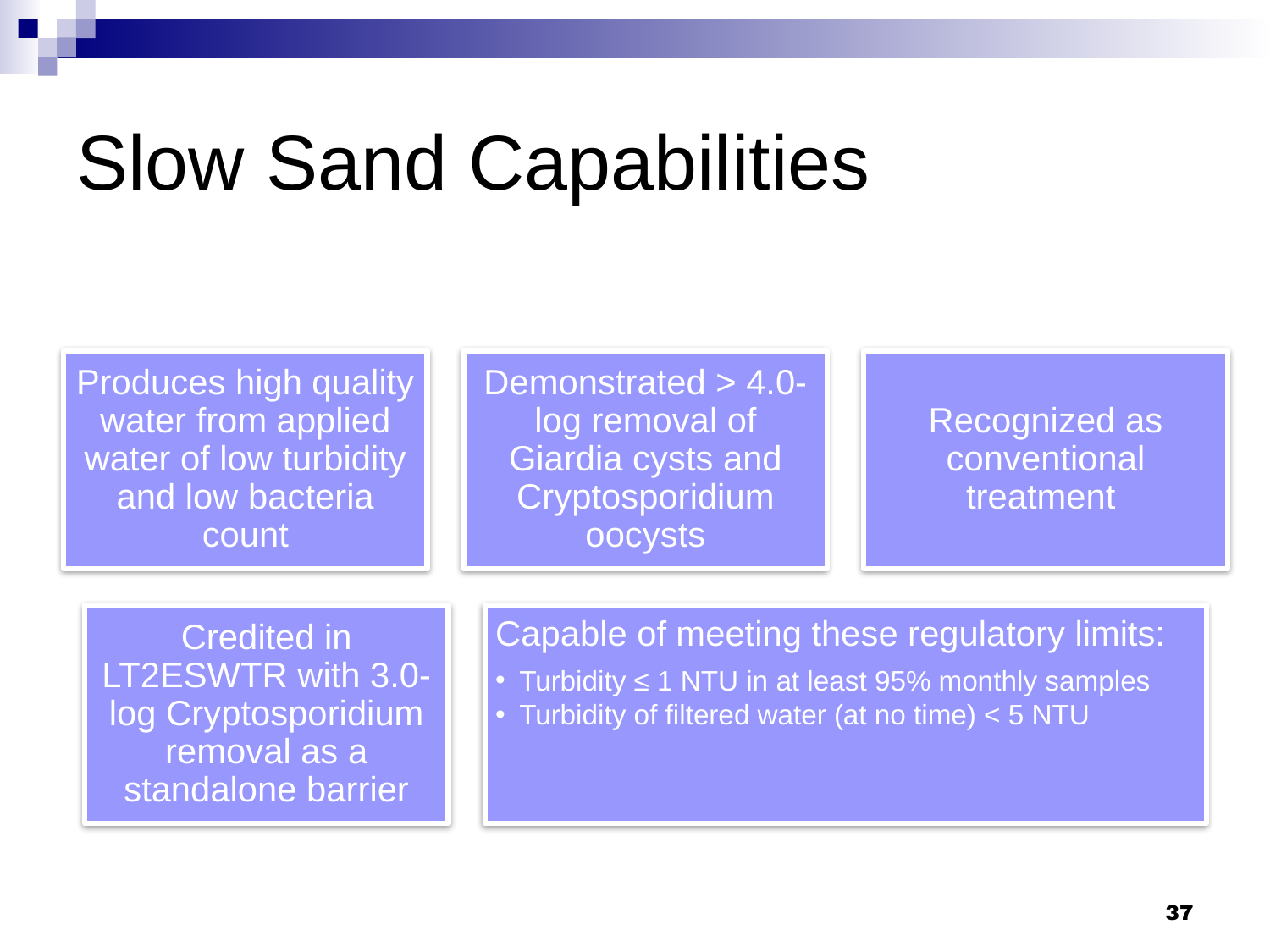

# Slow Sand Capabilities

Produces high quality water from applied water of low turbidity and low bacteria count

Demonstrated > 4.0-log removal of Giardia cysts and Cryptosporidium oocysts

Recognized as conventional treatment

Credited in LT2ESWTR with 3.0-log Cryptosporidium removal as a standalone barrier

Capable of meeting these regulatory limits:
Turbidity ≤ 1 NTU in at least 95% monthly samples
Turbidity of filtered water (at no time) < 5 NTU
37